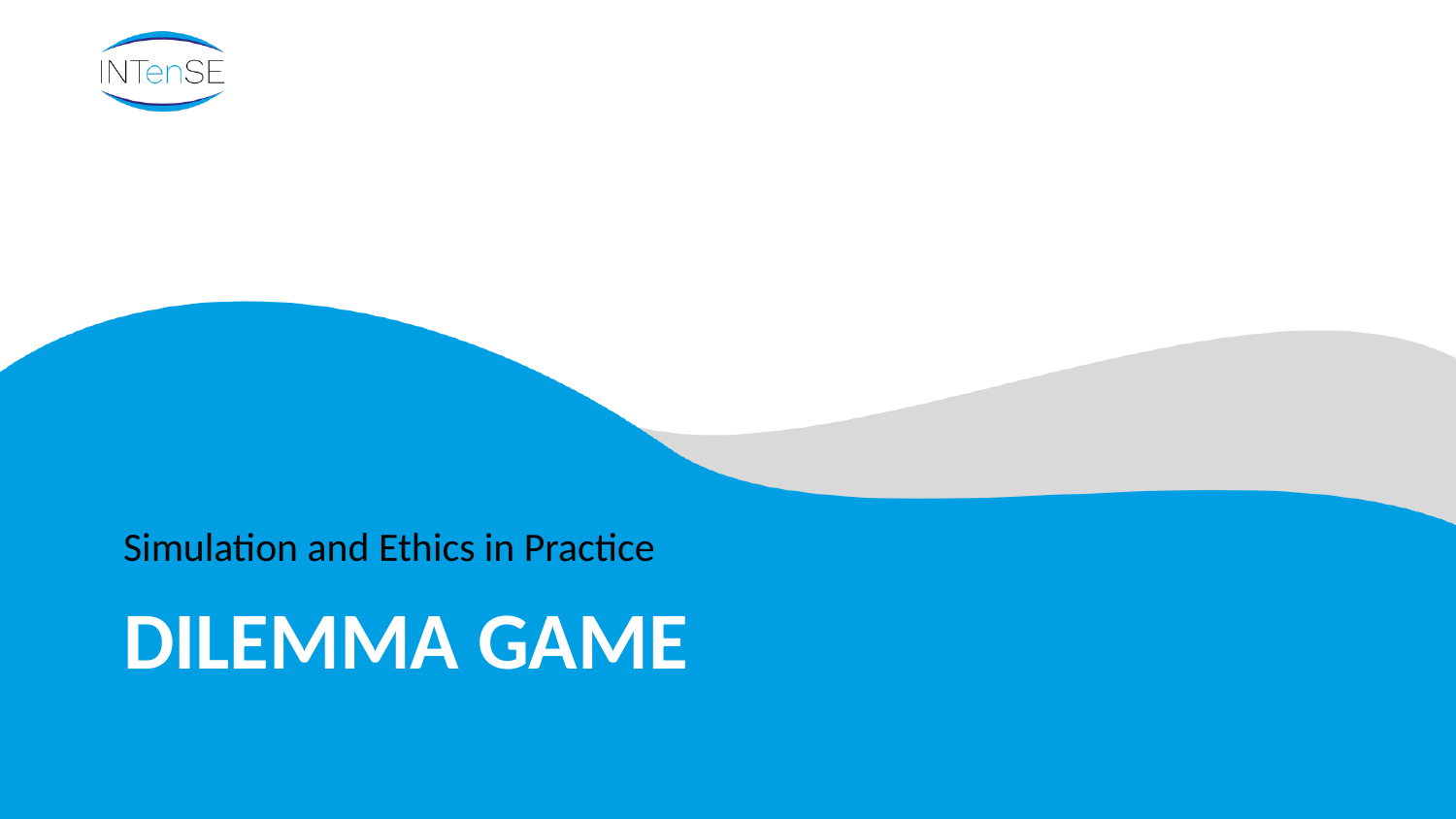

Simulation and Ethics in Practice
# DILEMMA GAME